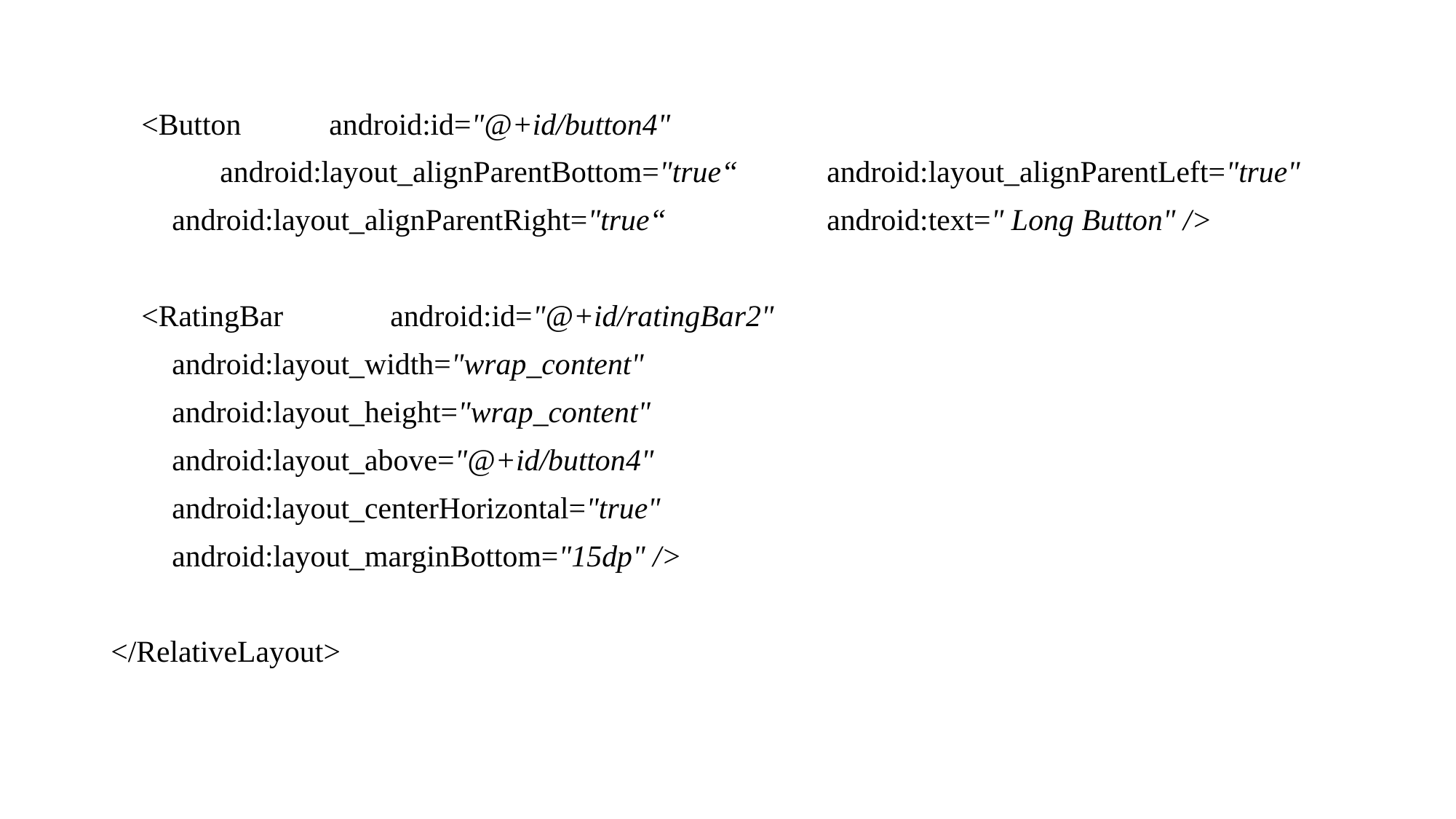

<Button	android:id="@+id/button4"
	android:layout_alignParentBottom="true“	        android:layout_alignParentLeft="true"
        android:layout_alignParentRight="true“	        android:text=" Long Button" />

    <RatingBar	        android:id="@+id/ratingBar2"
        android:layout_width="wrap_content"
        android:layout_height="wrap_content"
        android:layout_above="@+id/button4"
        android:layout_centerHorizontal="true"
        android:layout_marginBottom="15dp" />

</RelativeLayout>